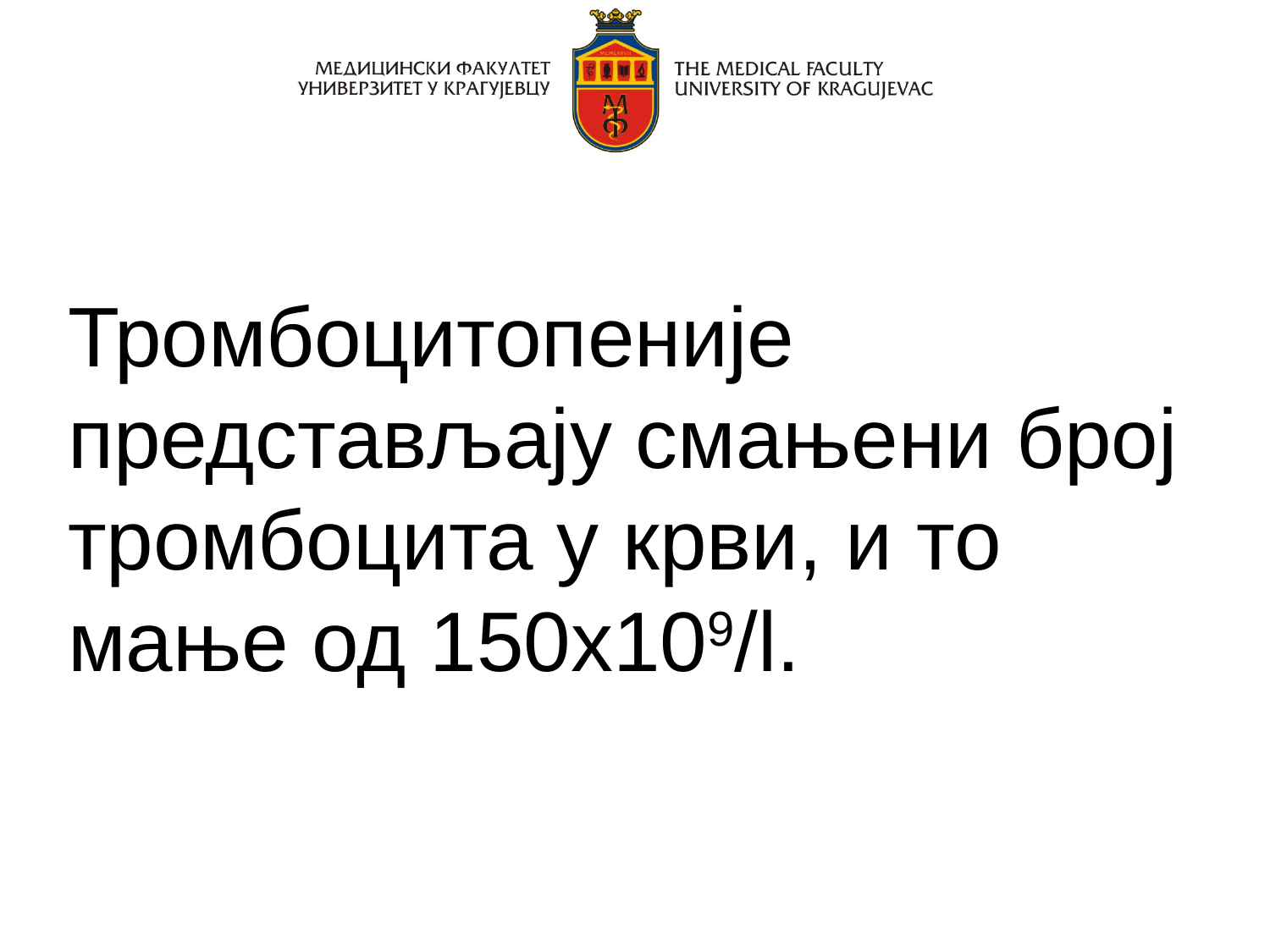

Тромбоцитопеније представљају смањени број тромбоцита у крви, и то мање од 150x109/l.